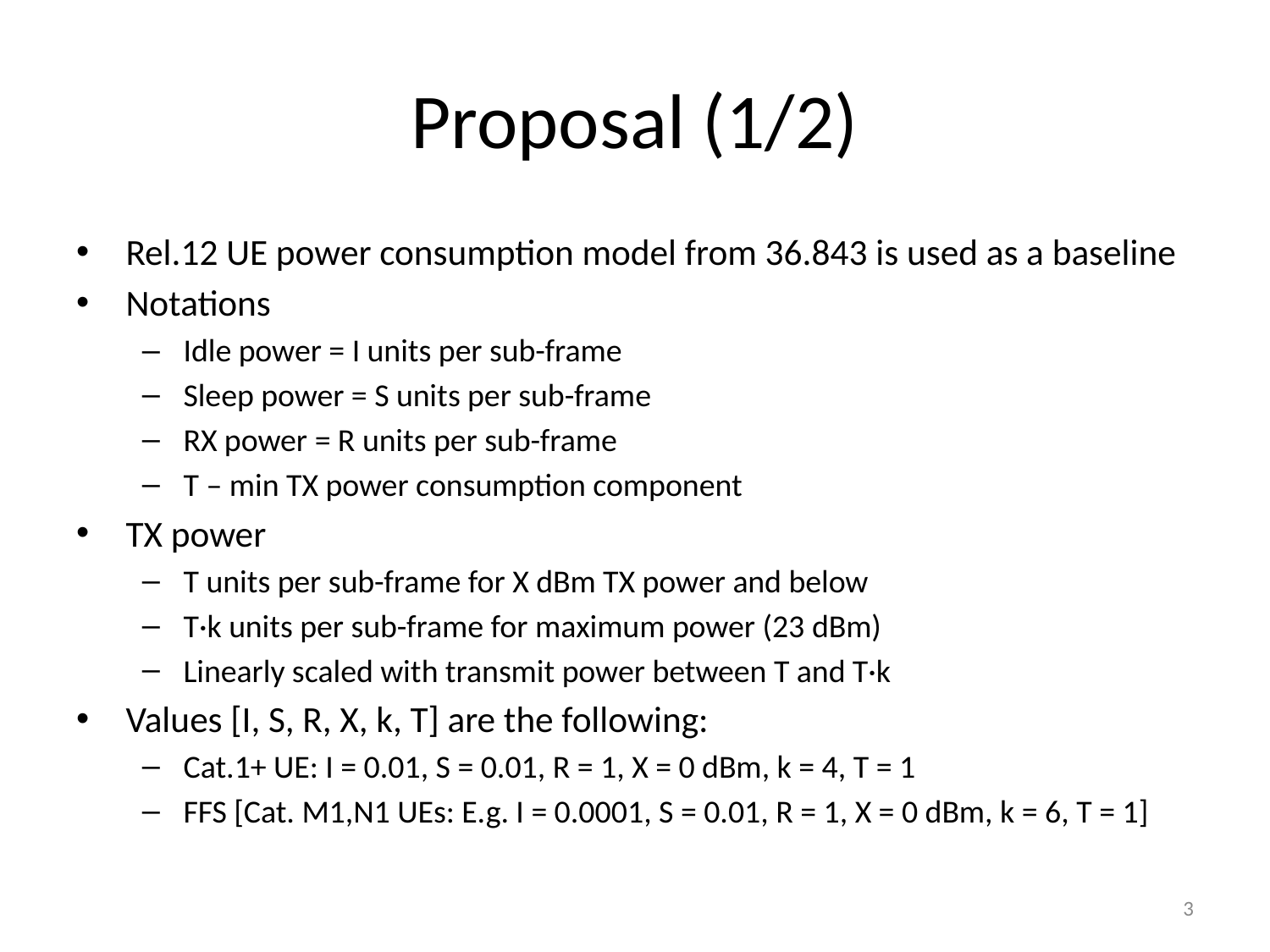

# Proposal (1/2)
Rel.12 UE power consumption model from 36.843 is used as a baseline
Notations
Idle power = I units per sub-frame
Sleep power = S units per sub-frame
RX power = R units per sub-frame
T – min TX power consumption component
TX power
T units per sub-frame for X dBm TX power and below
T·k units per sub-frame for maximum power (23 dBm)
Linearly scaled with transmit power between T and T·k
Values [I, S, R, X, k, T] are the following:
Cat.1+ UE: I = 0.01, S = 0.01, R = 1, X = 0 dBm, k = 4, T = 1
FFS [Cat. M1,N1 UEs: E.g. I = 0.0001, S = 0.01, R = 1, X = 0 dBm, k = 6, T = 1]
3